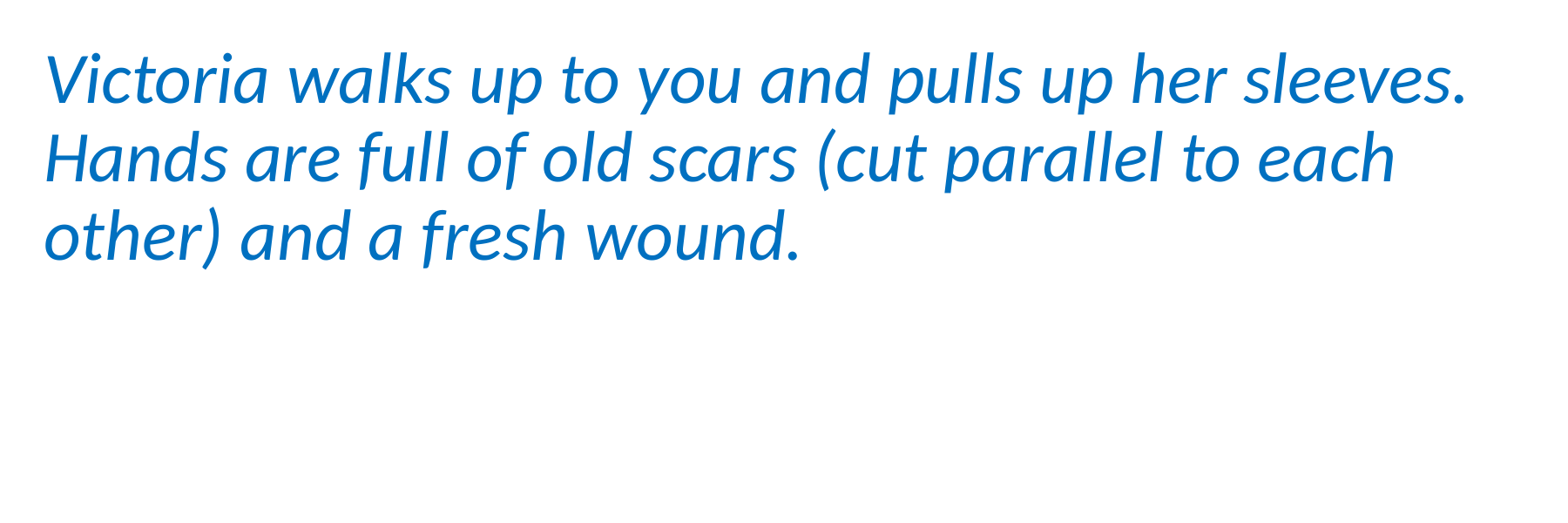

Victoria walks up to you and pulls up her sleeves. Hands are full of old scars (cut parallel to each other) and a fresh wound.